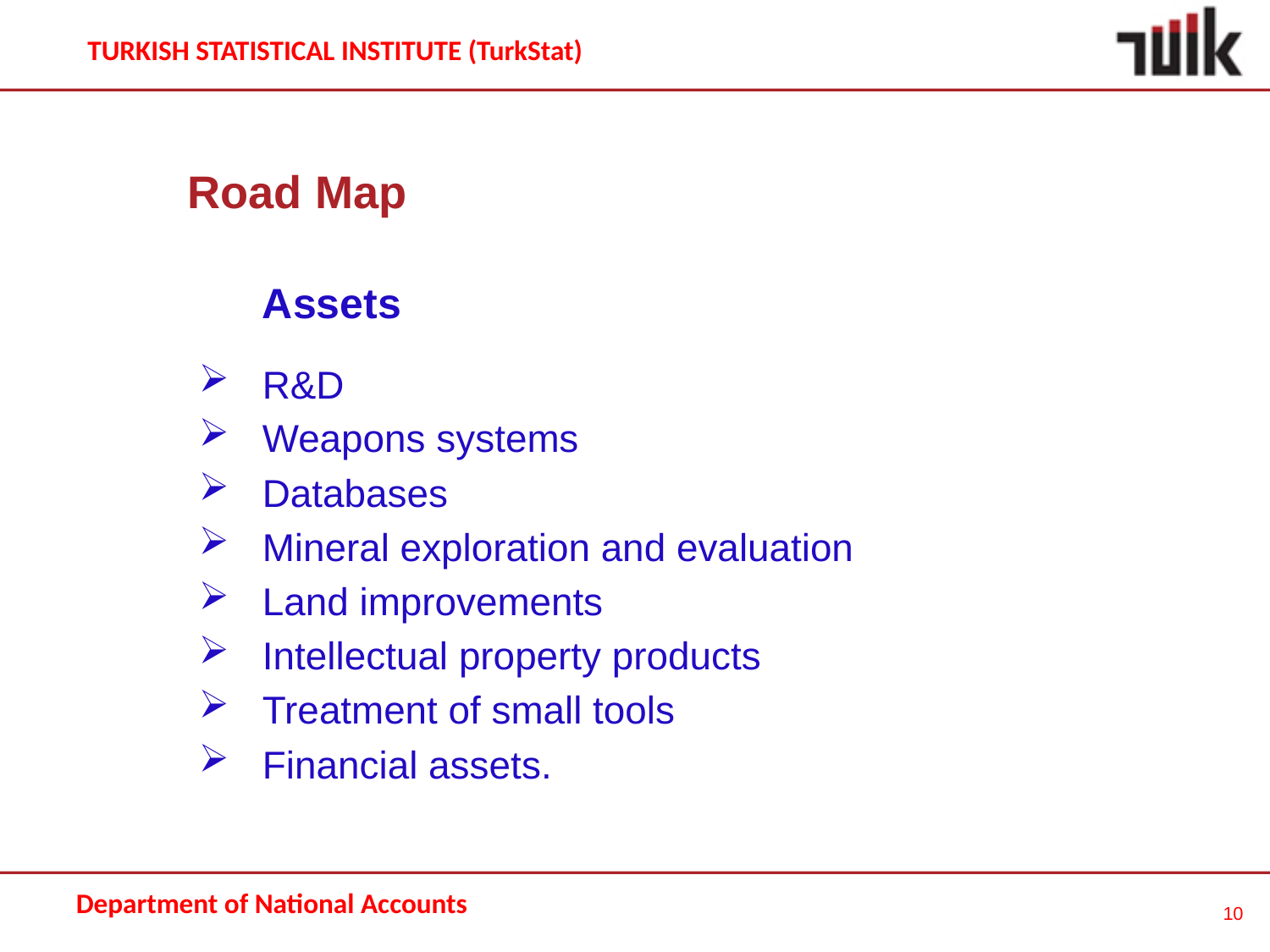

Road Map

	Assets

R&D
Weapons systems
Databases
Mineral exploration and evaluation
Land improvements
Intellectual property products
Treatment of small tools
Financial assets.
10